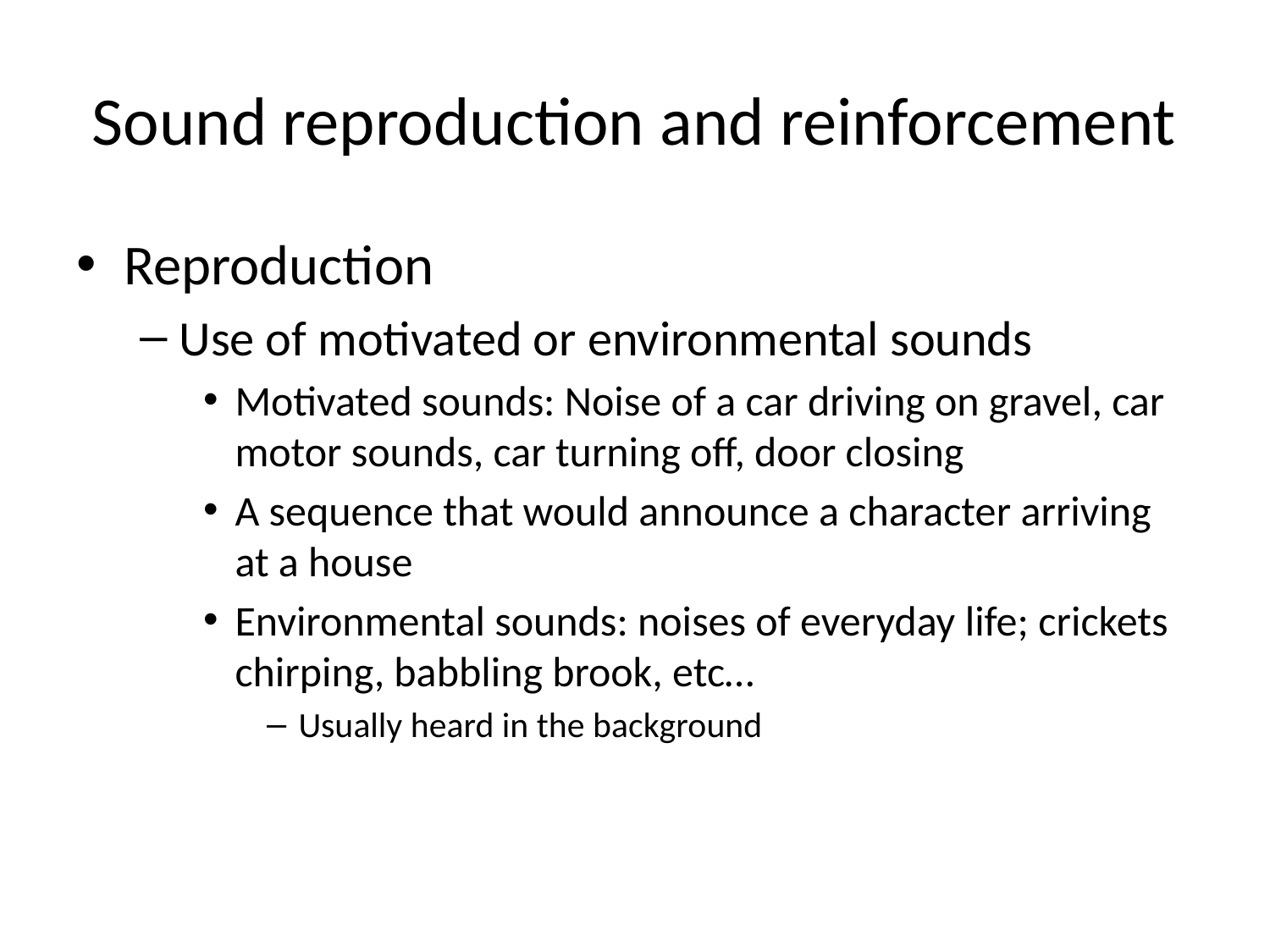

# Sound reproduction and reinforcement
Reproduction
Use of motivated or environmental sounds
Motivated sounds: Noise of a car driving on gravel, car motor sounds, car turning off, door closing
A sequence that would announce a character arriving at a house
Environmental sounds: noises of everyday life; crickets chirping, babbling brook, etc…
Usually heard in the background